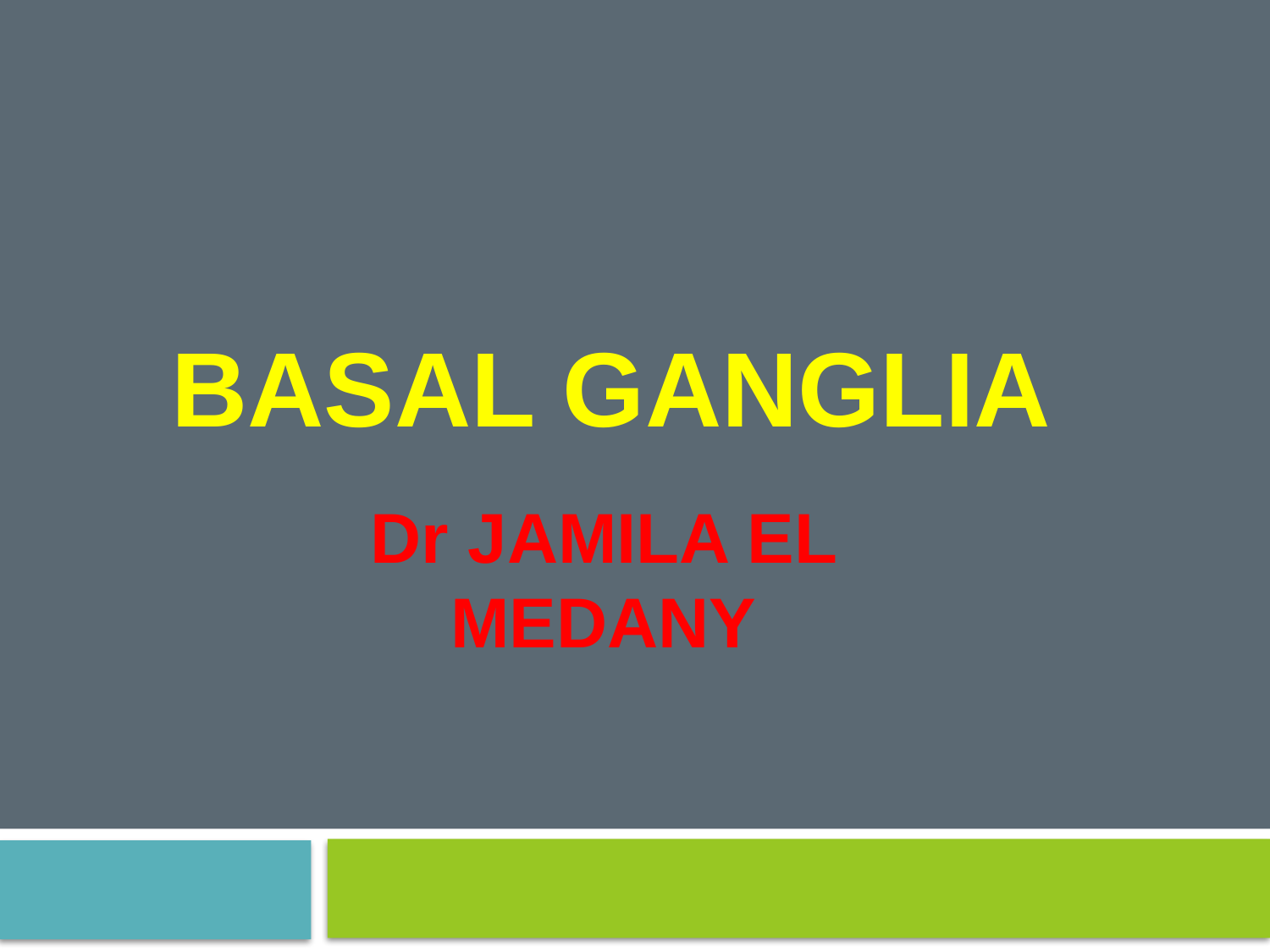

# BASAL GANGLIA
Dr JAMILA EL MEDANY